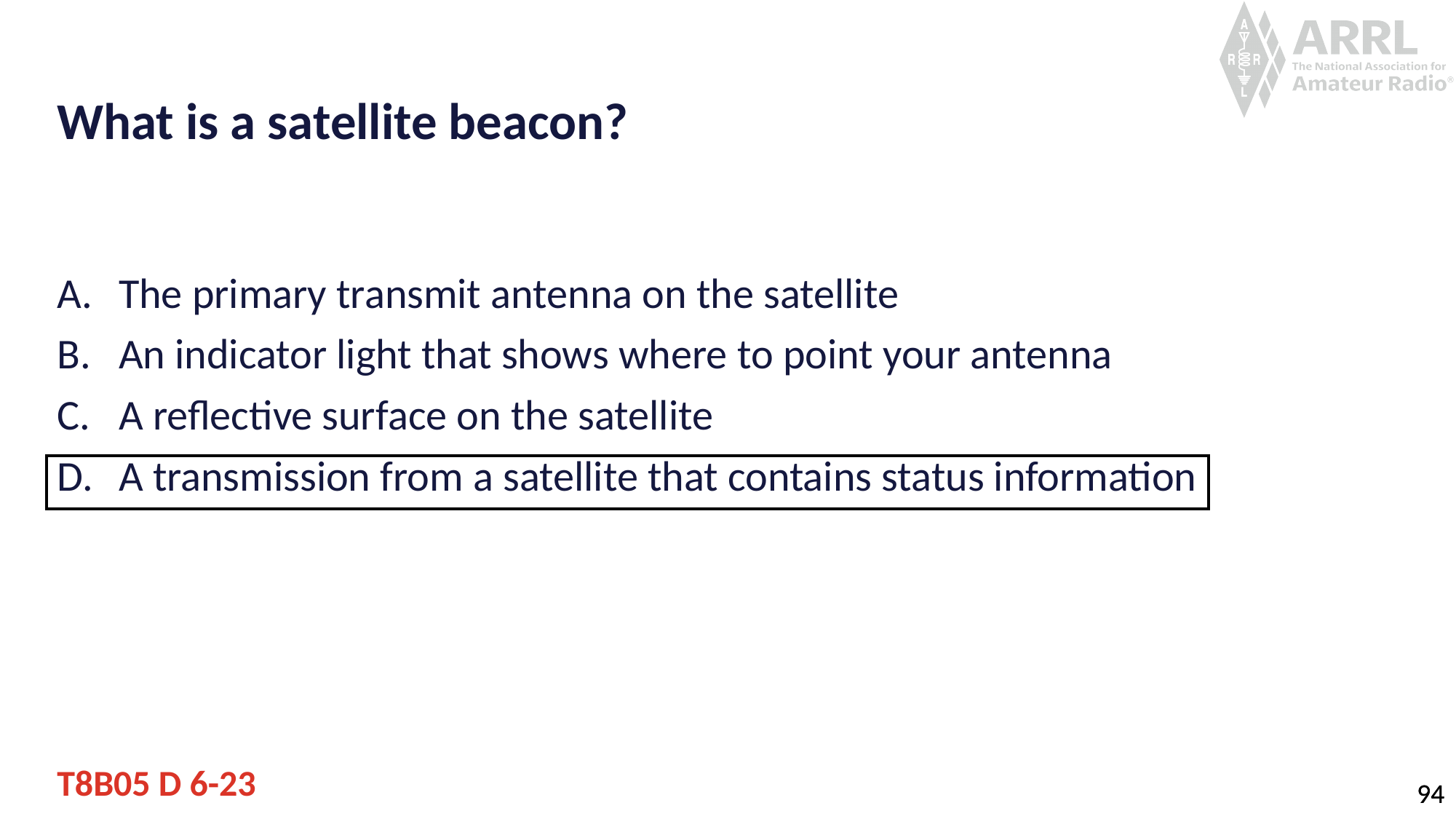

# What is a satellite beacon?
The primary transmit antenna on the satellite
An indicator light that shows where to point your antenna
A reflective surface on the satellite
A transmission from a satellite that contains status information

T8B05 D 6-23